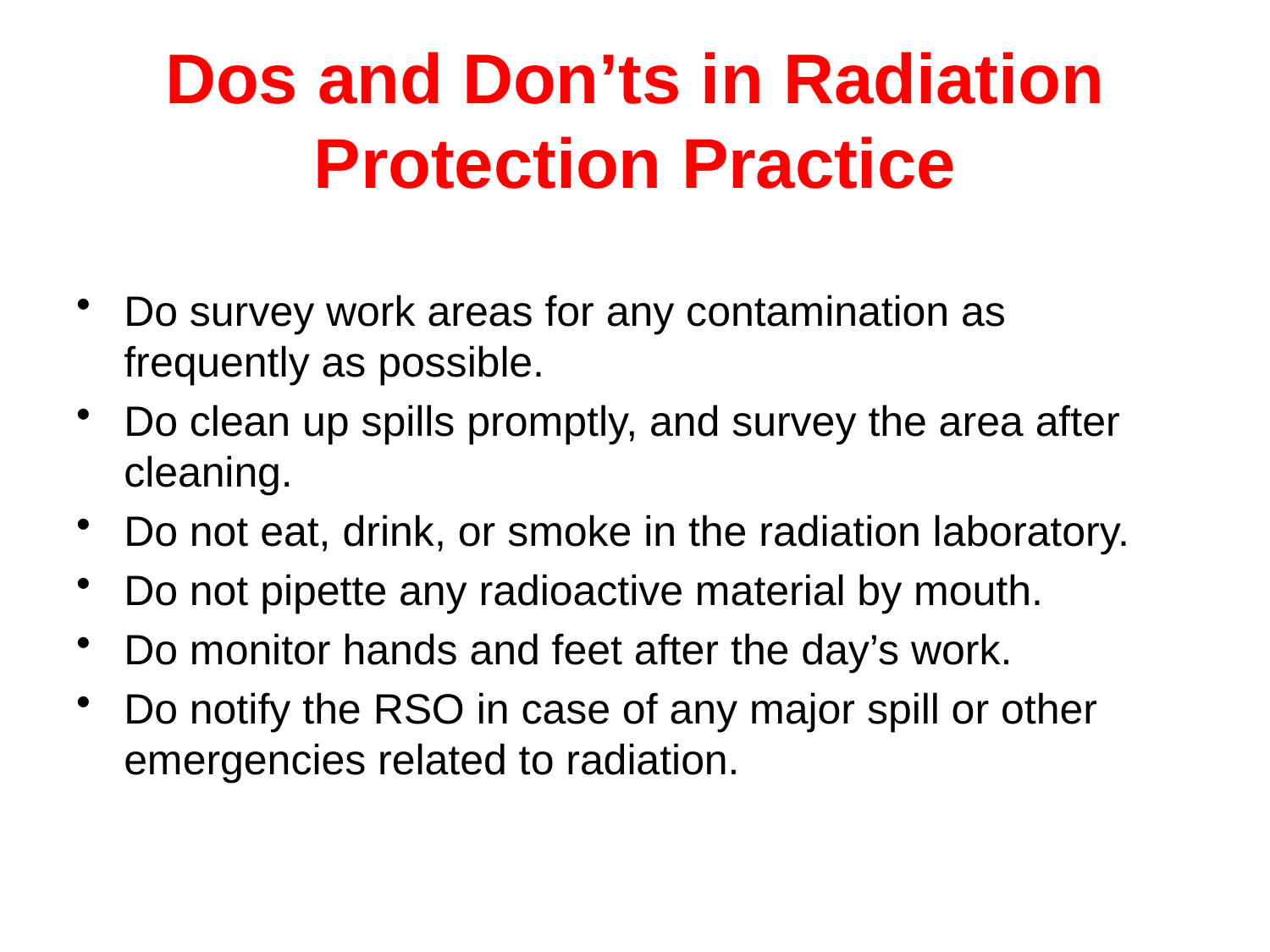

# Dos and Don’ts in Radiation Protection Practice
Do survey work areas for any contamination as frequently as possible.
Do clean up spills promptly, and survey the area after cleaning.
Do not eat, drink, or smoke in the radiation laboratory.
Do not pipette any radioactive material by mouth.
Do monitor hands and feet after the day’s work.
Do notify the RSO in case of any major spill or other emergencies related to radiation.